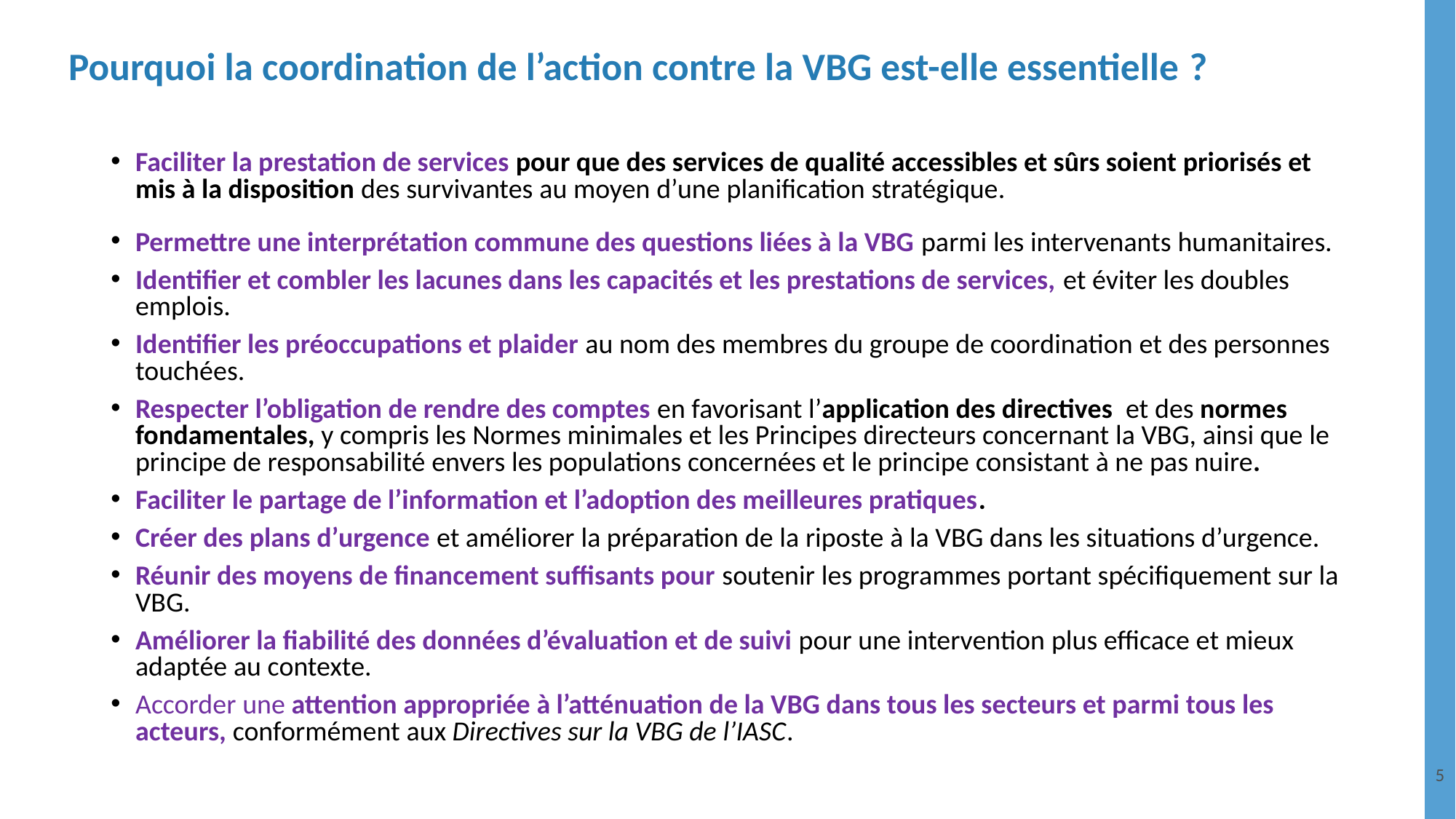

# Pourquoi la coordination de l’action contre la VBG est-elle essentielle ?
Faciliter la prestation de services pour que des services de qualité accessibles et sûrs soient priorisés et mis à la disposition des survivantes au moyen d’une planification stratégique.

Permettre une interprétation commune des questions liées à la VBG parmi les intervenants humanitaires.
Identifier et combler les lacunes dans les capacités et les prestations de services, et éviter les doubles emplois.
Identifier les préoccupations et plaider au nom des membres du groupe de coordination et des personnes touchées.
Respecter l’obligation de rendre des comptes en favorisant l’application des directives  et des normes fondamentales, y compris les Normes minimales et les Principes directeurs concernant la VBG, ainsi que le principe de responsabilité envers les populations concernées et le principe consistant à ne pas nuire.
Faciliter le partage de l’information et l’adoption des meilleures pratiques.
Créer des plans d’urgence et améliorer la préparation de la riposte à la VBG dans les situations d’urgence.
Réunir des moyens de financement suffisants pour soutenir les programmes portant spécifiquement sur la VBG.
Améliorer la fiabilité des données d’évaluation et de suivi pour une intervention plus efficace et mieux adaptée au contexte.
Accorder une attention appropriée à l’atténuation de la VBG dans tous les secteurs et parmi tous les acteurs, conformément aux Directives sur la VBG de l’IASC.